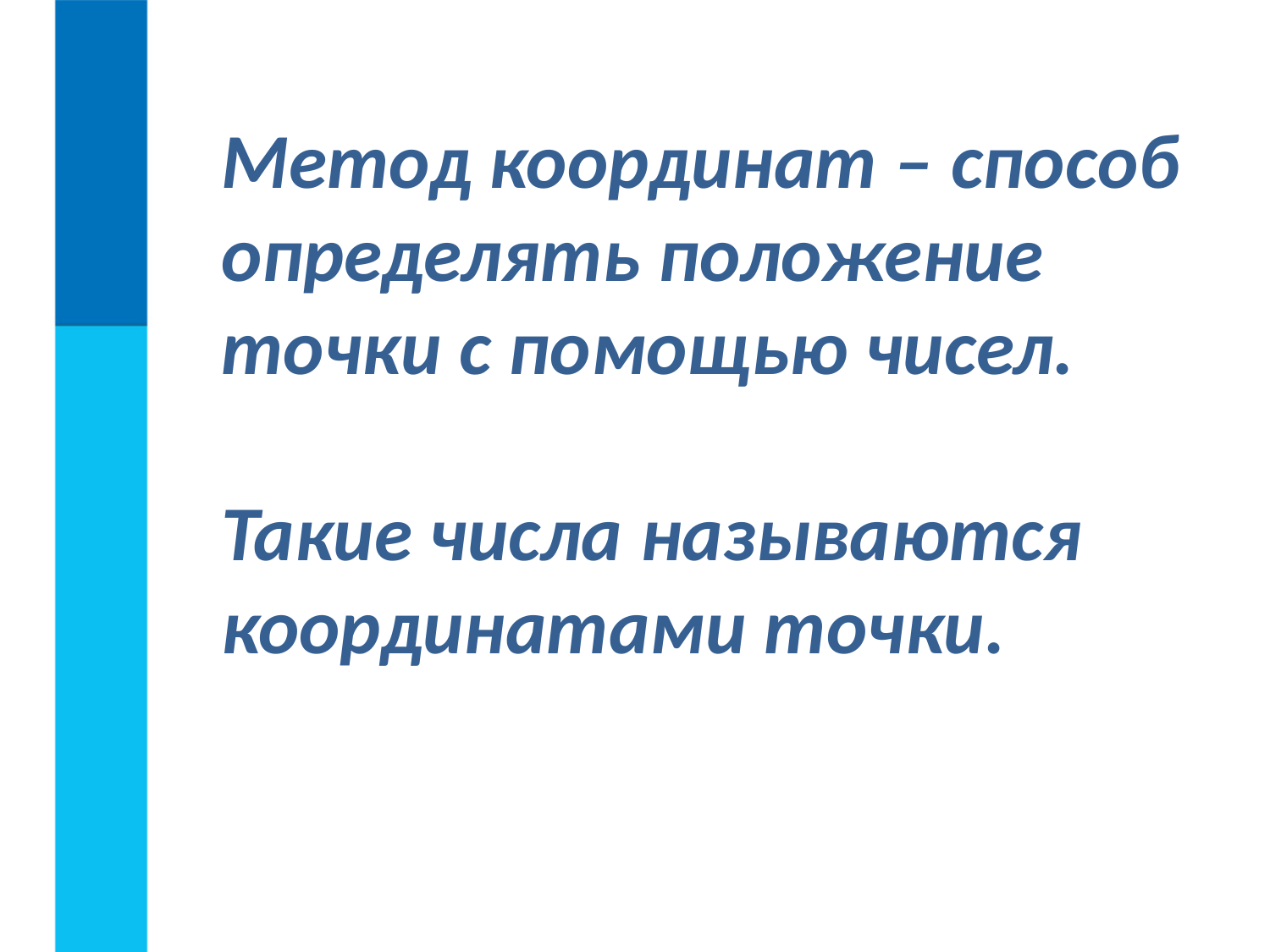

# Метод координат – способ определять положение точки с помощью чисел. Такие числа называются координатами точки.